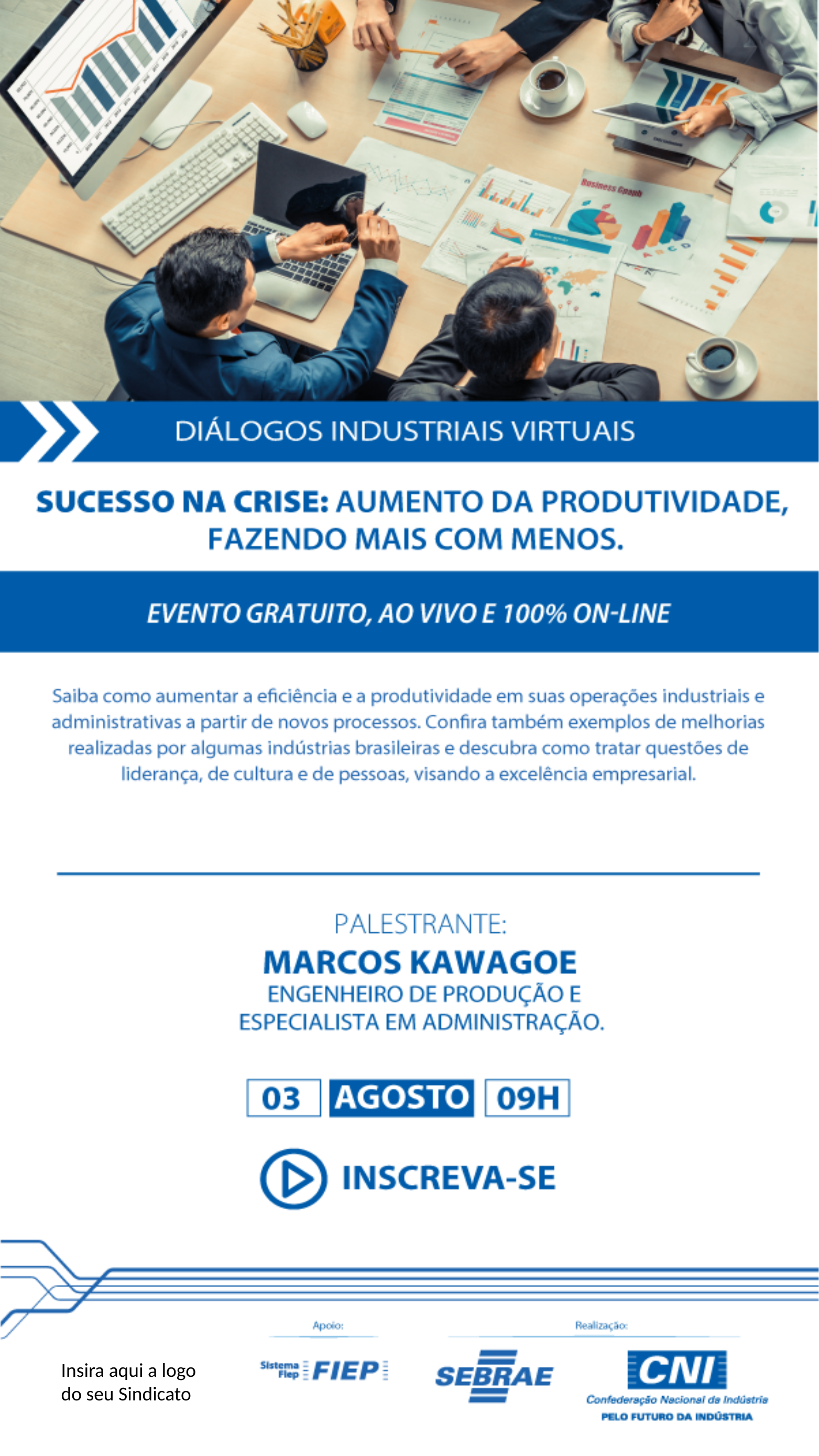

Insira aqui a logo
do seu Sindicato